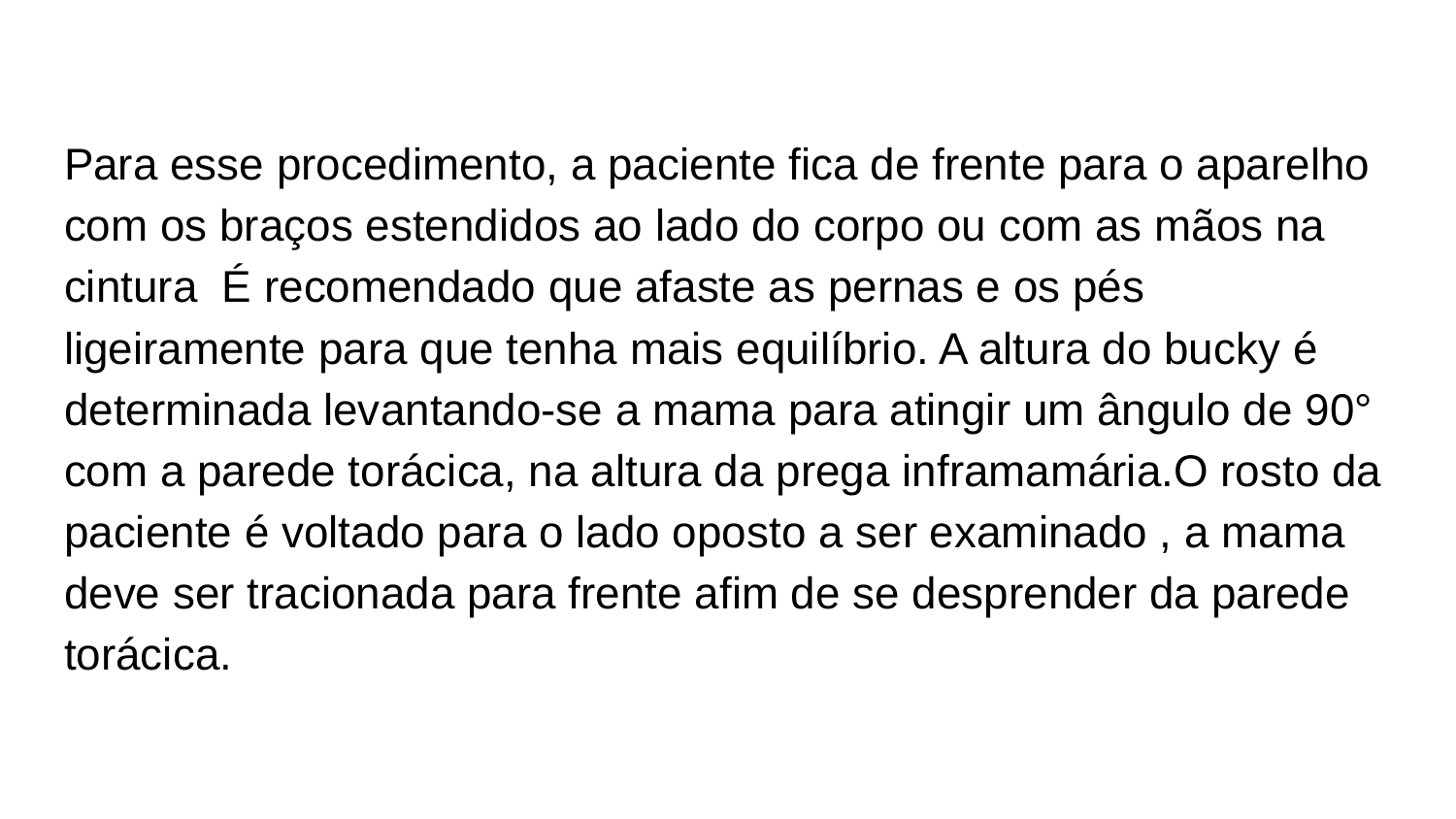

Para esse procedimento, a paciente fica de frente para o aparelho com os braços estendidos ao lado do corpo ou com as mãos na cintura  É recomendado que afaste as pernas e os pés ligeiramente para que tenha mais equilíbrio. A altura do bucky é determinada levantando-se a mama para atingir um ângulo de 90° com a parede torácica, na altura da prega inframamária.O rosto da paciente é voltado para o lado oposto a ser examinado , a mama deve ser tracionada para frente afim de se desprender da parede torácica.